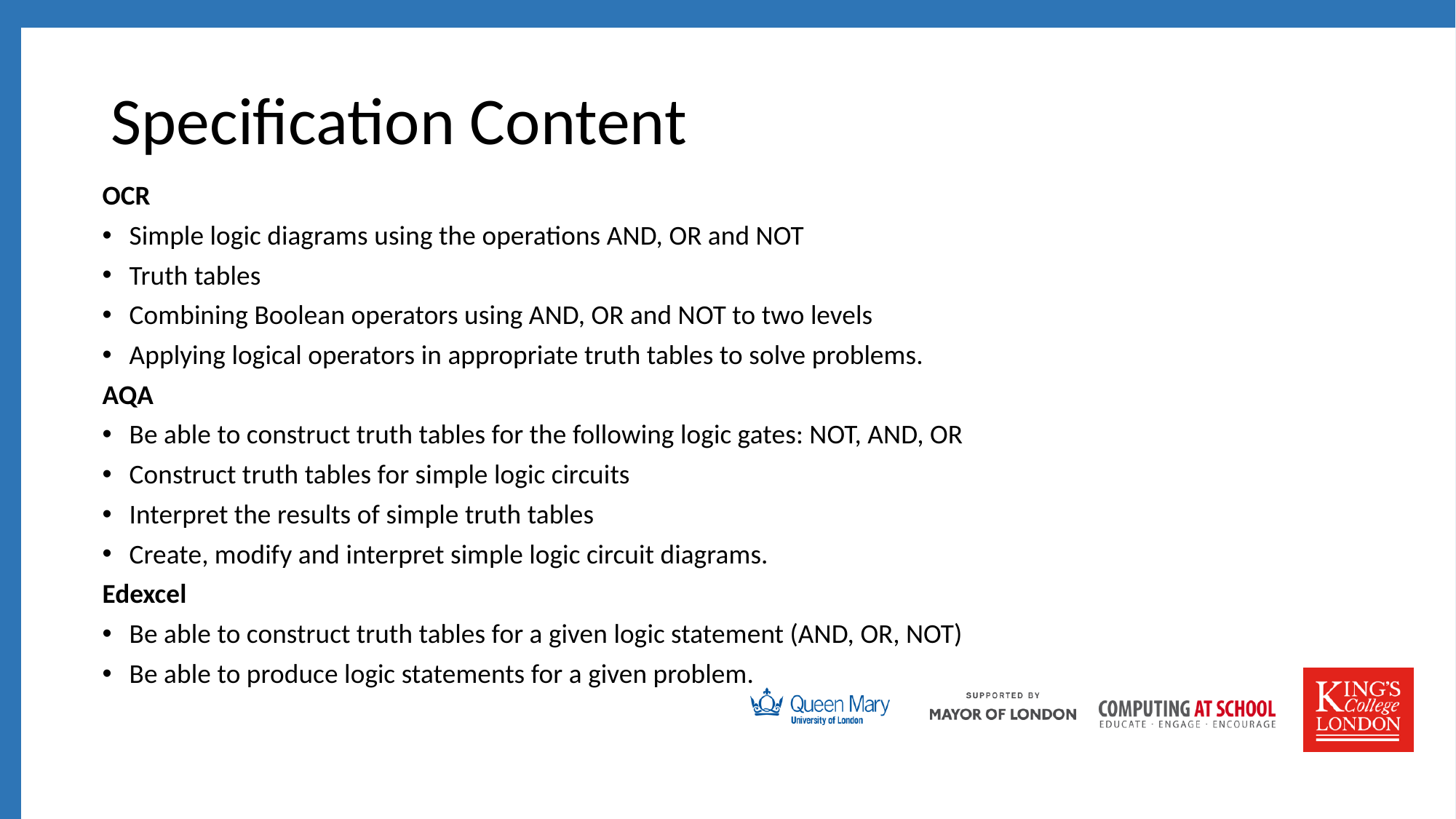

# Specification Content
OCR
Simple logic diagrams using the operations AND, OR and NOT
Truth tables
Combining Boolean operators using AND, OR and NOT to two levels
Applying logical operators in appropriate truth tables to solve problems.
AQA
Be able to construct truth tables for the following logic gates: NOT, AND, OR
Construct truth tables for simple logic circuits
Interpret the results of simple truth tables
Create, modify and interpret simple logic circuit diagrams.
Edexcel
Be able to construct truth tables for a given logic statement (AND, OR, NOT)
Be able to produce logic statements for a given problem.